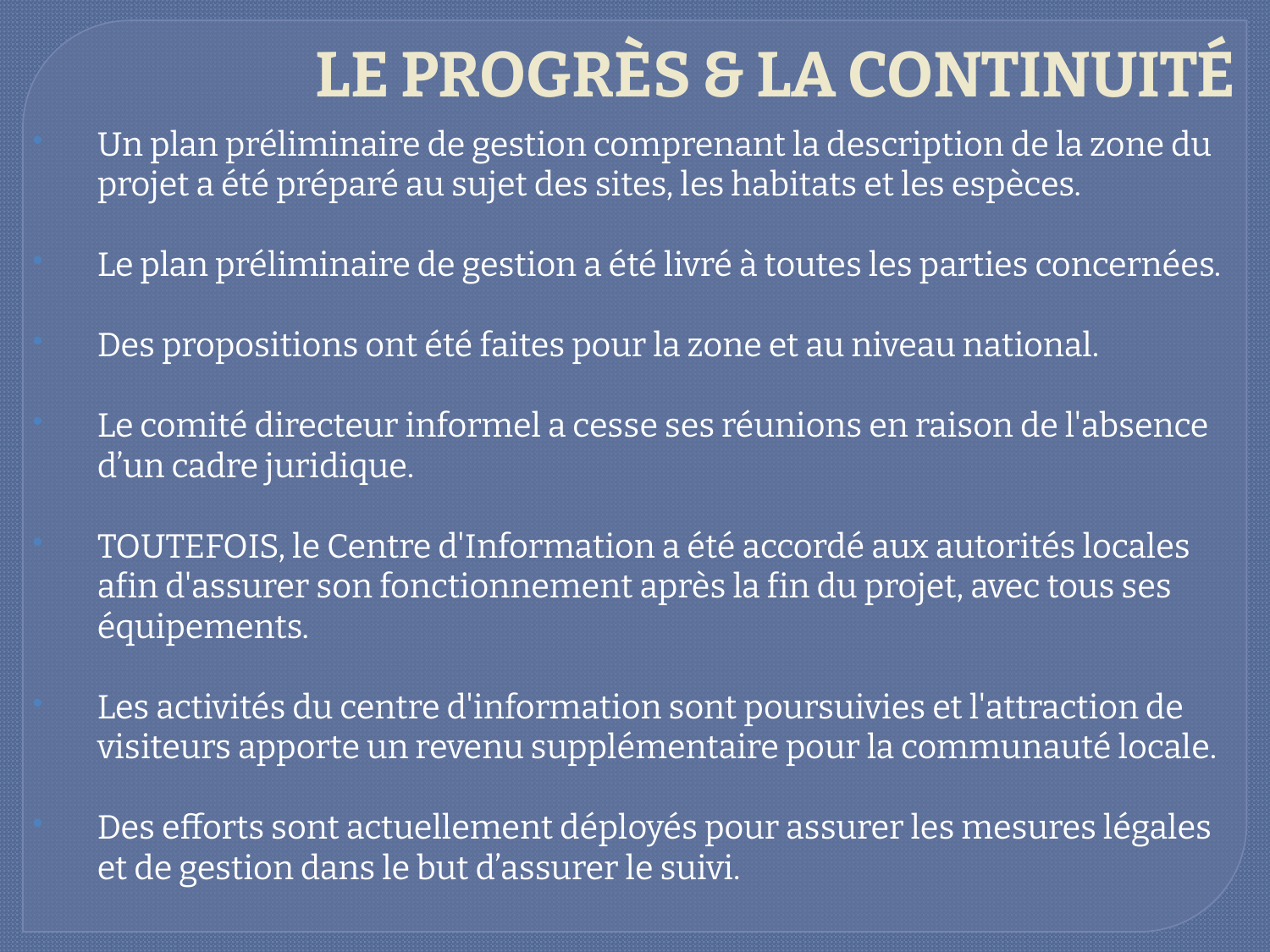

LE PROGRÈS & LA CONTINUITÉ
Un plan préliminaire de gestion comprenant la description de la zone du projet a été préparé au sujet des sites, les habitats et les espèces.

Le plan préliminaire de gestion a été livré à toutes les parties concernées.

Des propositions ont été faites pour la zone et au niveau national.

Le comité directeur informel a cesse ses réunions en raison de l'absence d’un cadre juridique.

TOUTEFOIS, le Centre d'Information a été accordé aux autorités locales afin d'assurer son fonctionnement après la fin du projet, avec tous ses équipements.

Les activités du centre d'information sont poursuivies et l'attraction de visiteurs apporte un revenu supplémentaire pour la communauté locale.

Des efforts sont actuellement déployés pour assurer les mesures légales  et de gestion dans le but d’assurer le suivi.